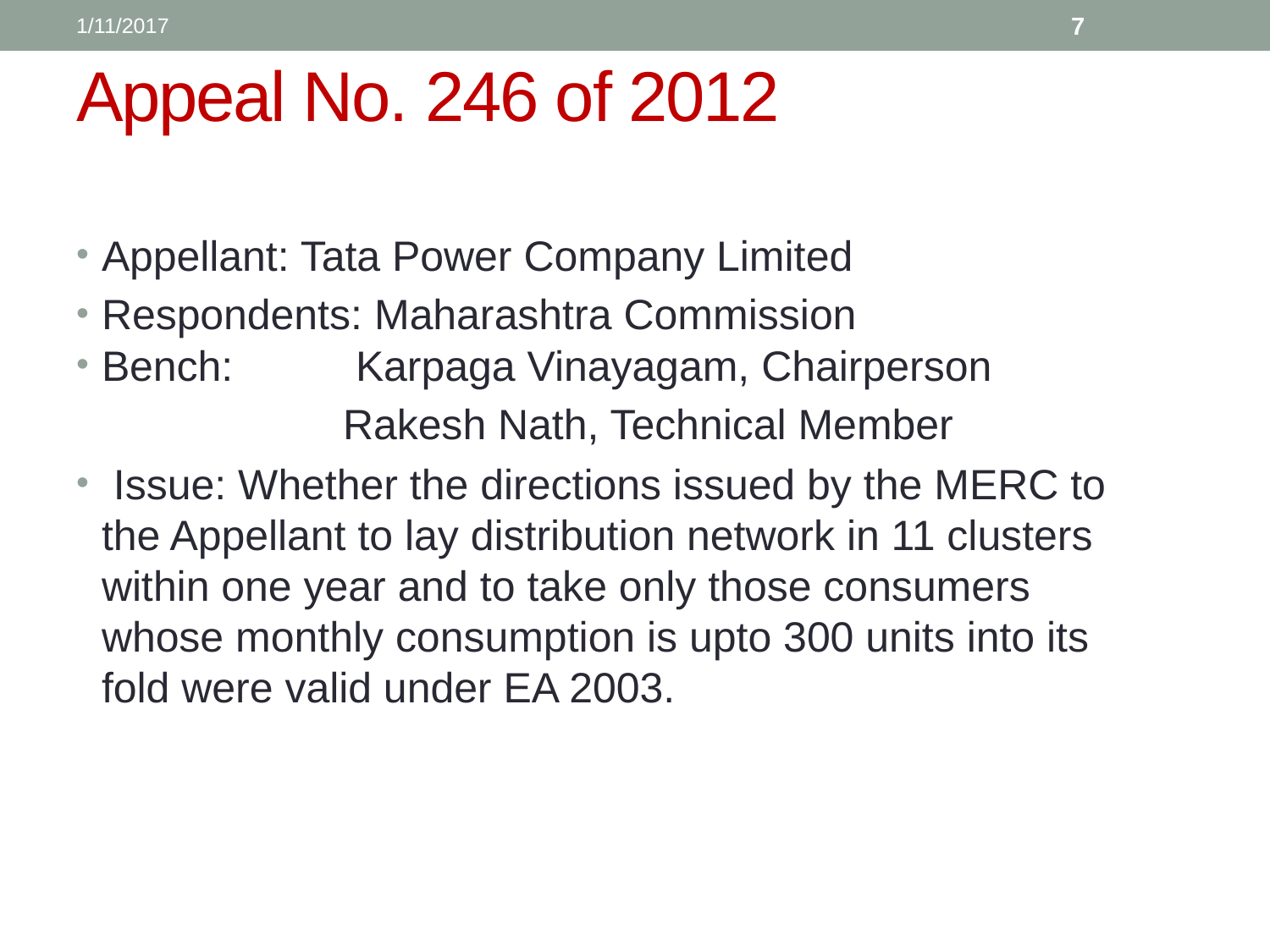

1/11/2017
7
# Appeal No. 246 of 2012
Appellant: Tata Power Company Limited
Respondents: Maharashtra Commission
Bench: 	Karpaga Vinayagam, Chairperson
		Rakesh Nath, Technical Member
 Issue: Whether the directions issued by the MERC to the Appellant to lay distribution network in 11 clusters within one year and to take only those consumers whose monthly consumption is upto 300 units into its fold were valid under EA 2003.